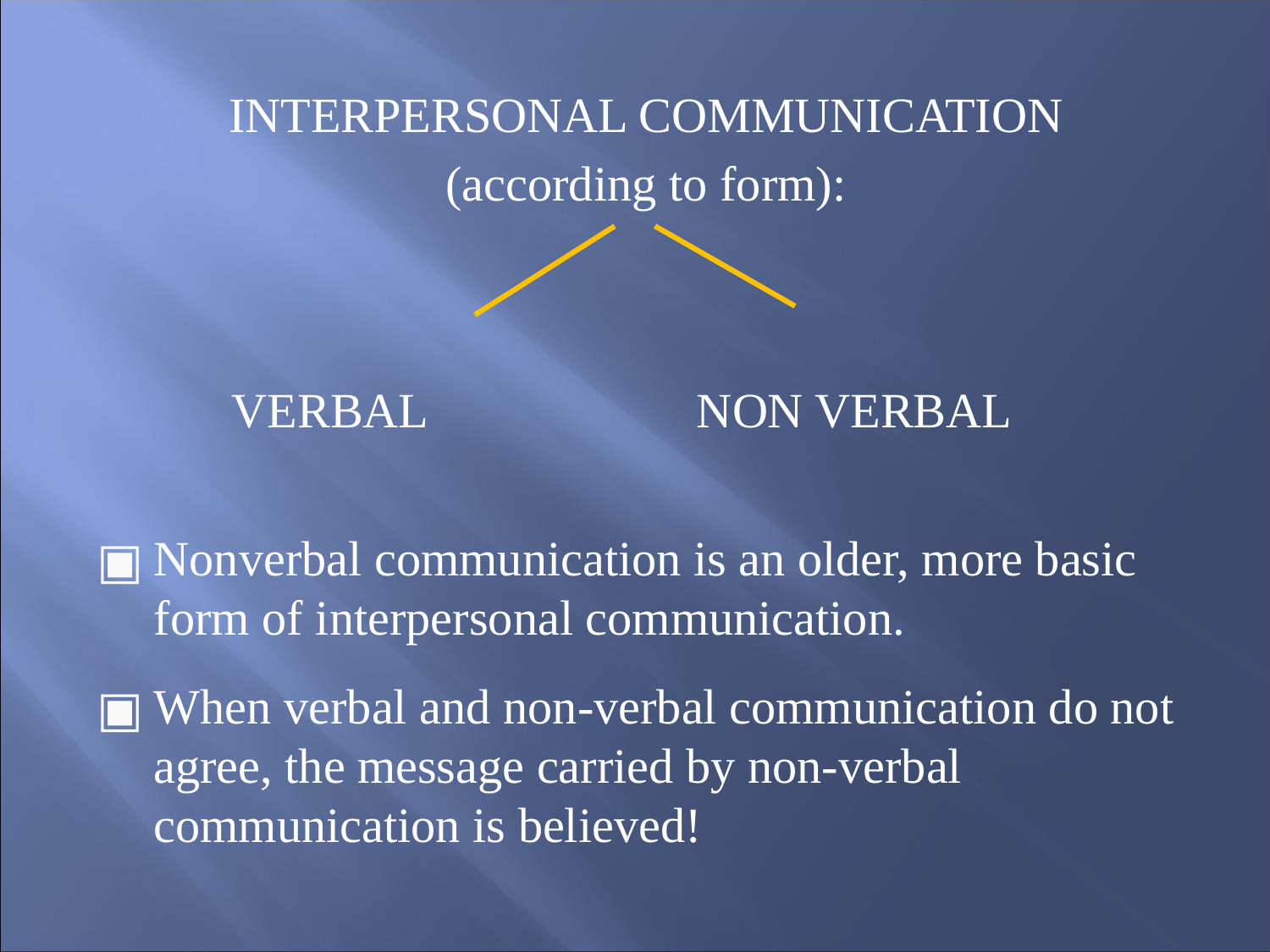

INTERPERSONAL COMMUNICATION
(according to form):

           VERBAL                      NON VERBAL

Nonverbal communication is an older, more basic form of interpersonal communication.

When verbal and non-verbal communication do not agree, the message carried by non-verbal communication is believed!